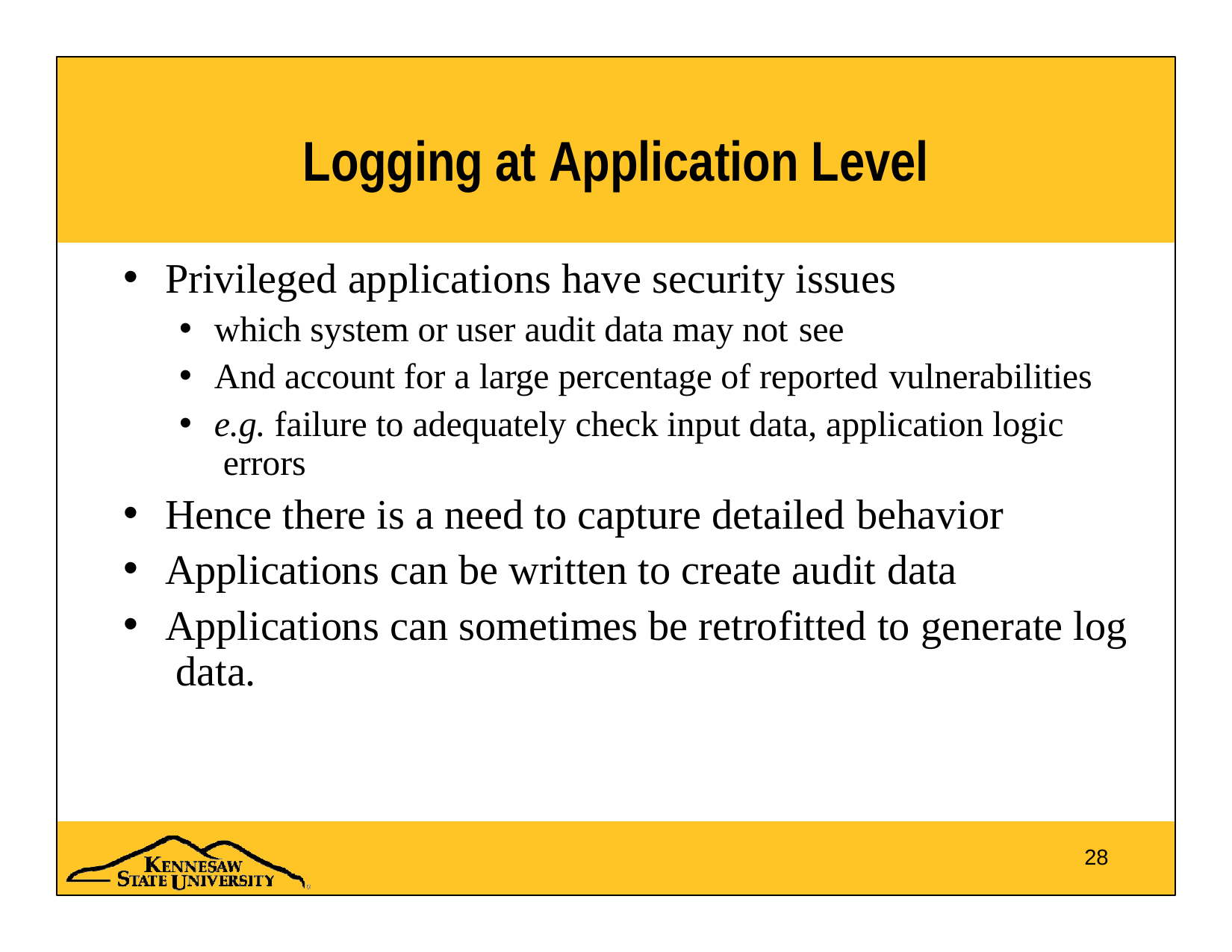

# Logging at Application Level
Privileged applications have security issues
which system or user audit data may not see
And account for a large percentage of reported vulnerabilities
e.g. failure to adequately check input data, application logic  errors
Hence there is a need to capture detailed behavior
Applications can be written to create audit data
Applications can sometimes be retrofitted to generate log  data.

28